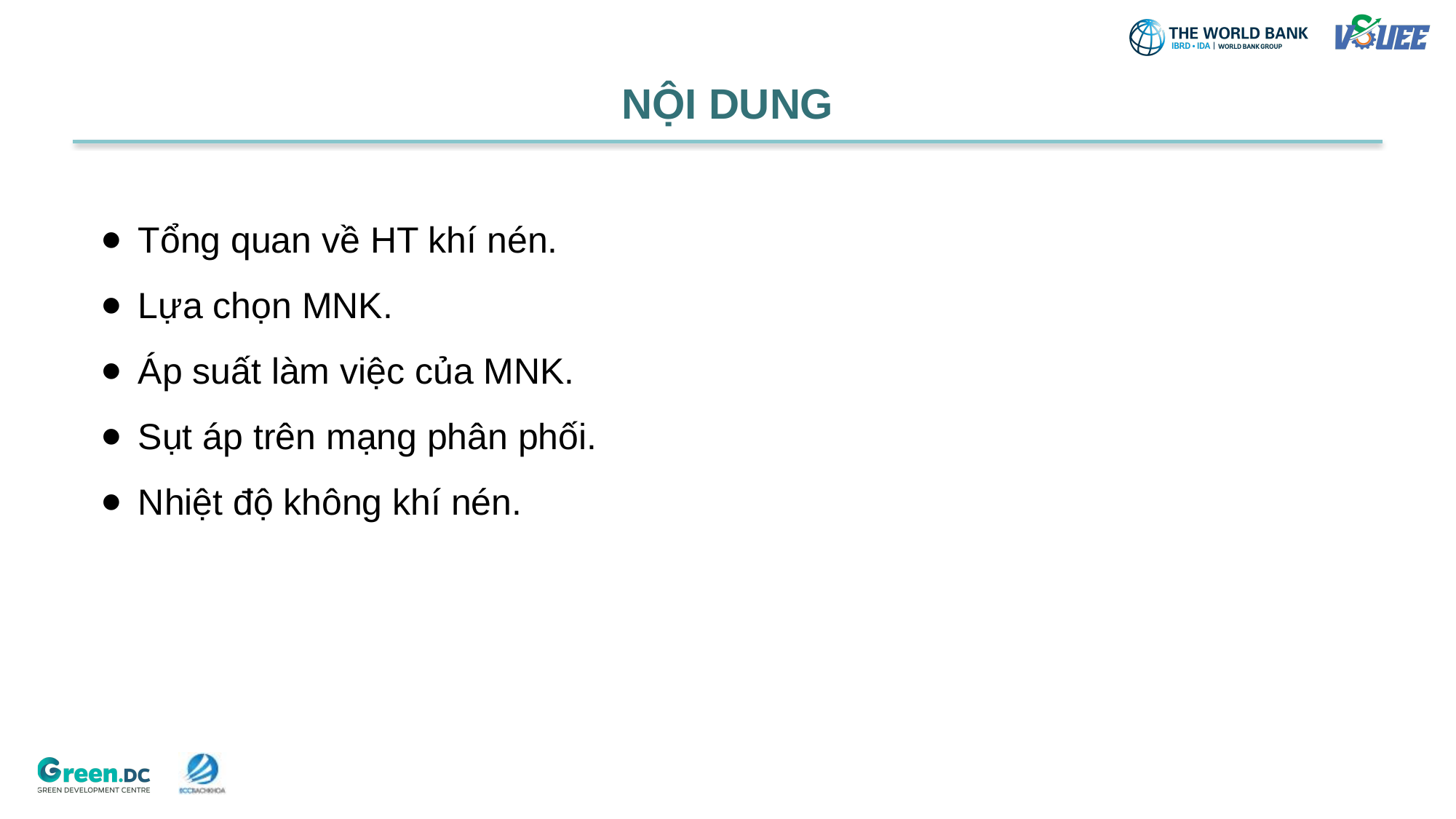

# NỘI DUNG
Tổng quan về HT khí nén.
Lựa chọn MNK.
Áp suất làm việc của MNK.
Sụt áp trên mạng phân phối.
Nhiệt độ không khí nén.